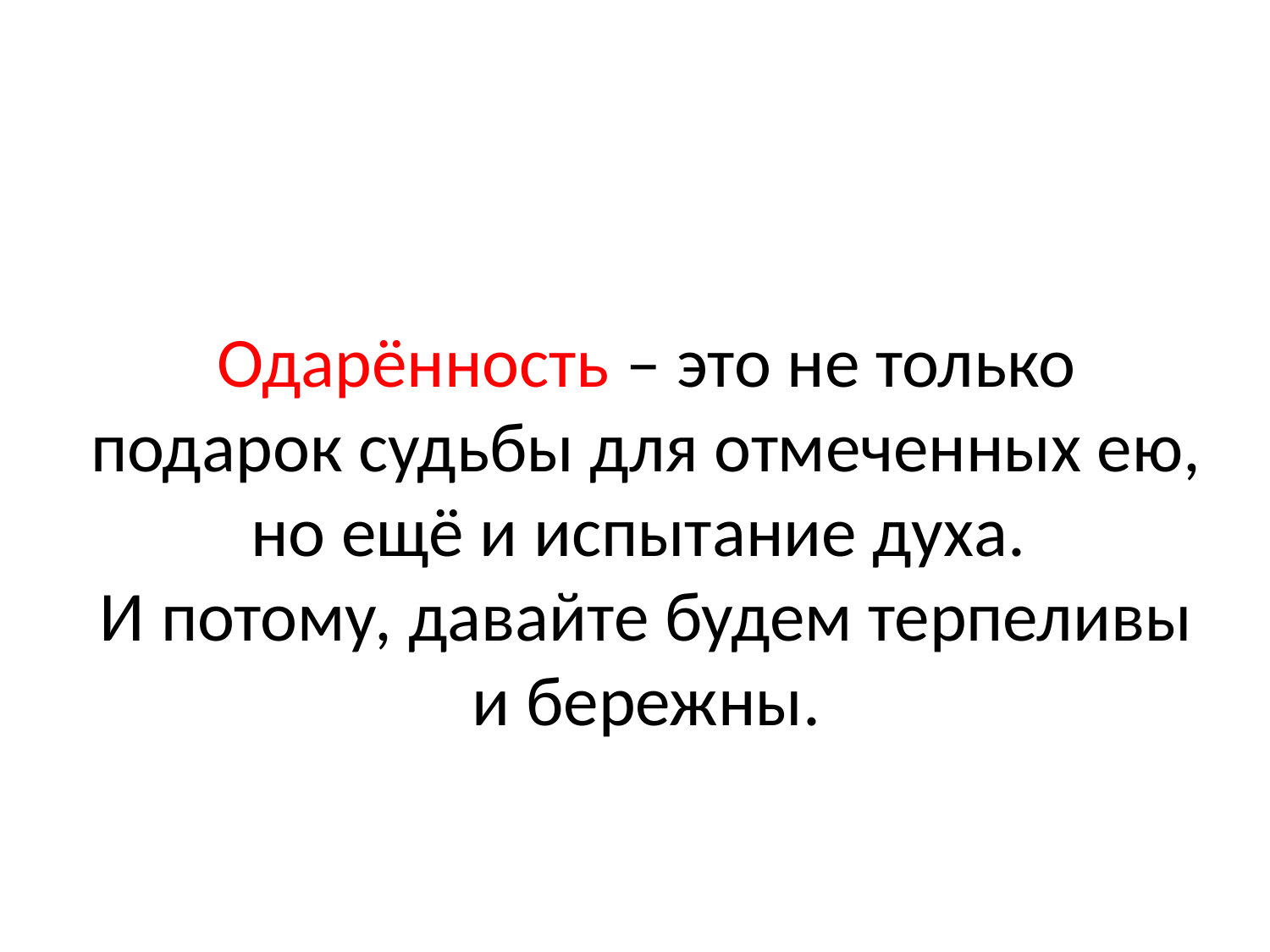

# Одарённость – это не только подарок судьбы для отмеченных ею, но ещё и испытание духа. И потому, давайте будем терпеливы и бережны.